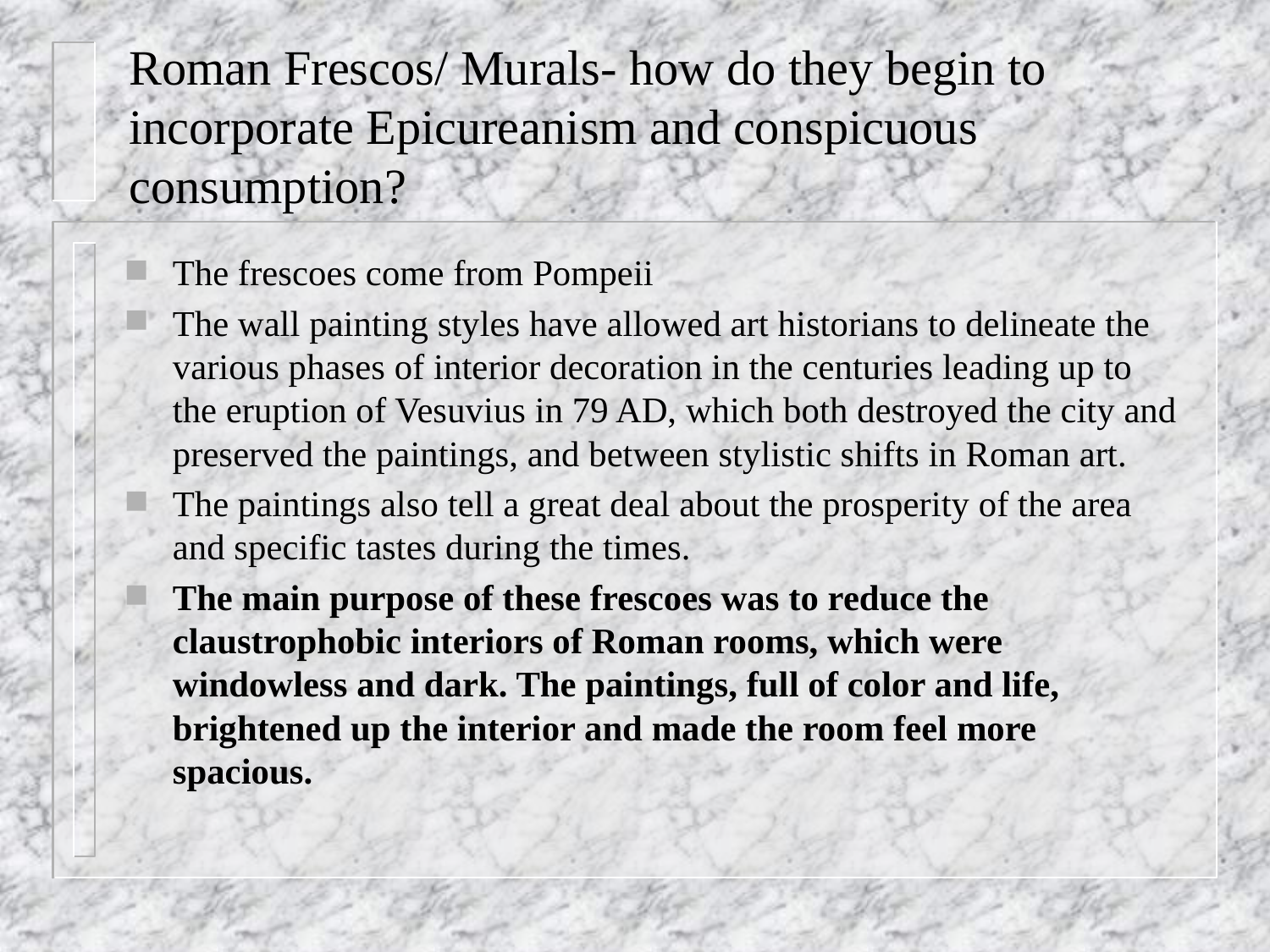

# Roman Frescos/ Murals- how do they begin to incorporate Epicureanism and conspicuous consumption?
The frescoes come from Pompeii
The wall painting styles have allowed art historians to delineate the various phases of interior decoration in the centuries leading up to the eruption of Vesuvius in 79 AD, which both destroyed the city and preserved the paintings, and between stylistic shifts in Roman art.
The paintings also tell a great deal about the prosperity of the area and specific tastes during the times.
The main purpose of these frescoes was to reduce the claustrophobic interiors of Roman rooms, which were windowless and dark. The paintings, full of color and life, brightened up the interior and made the room feel more spacious.